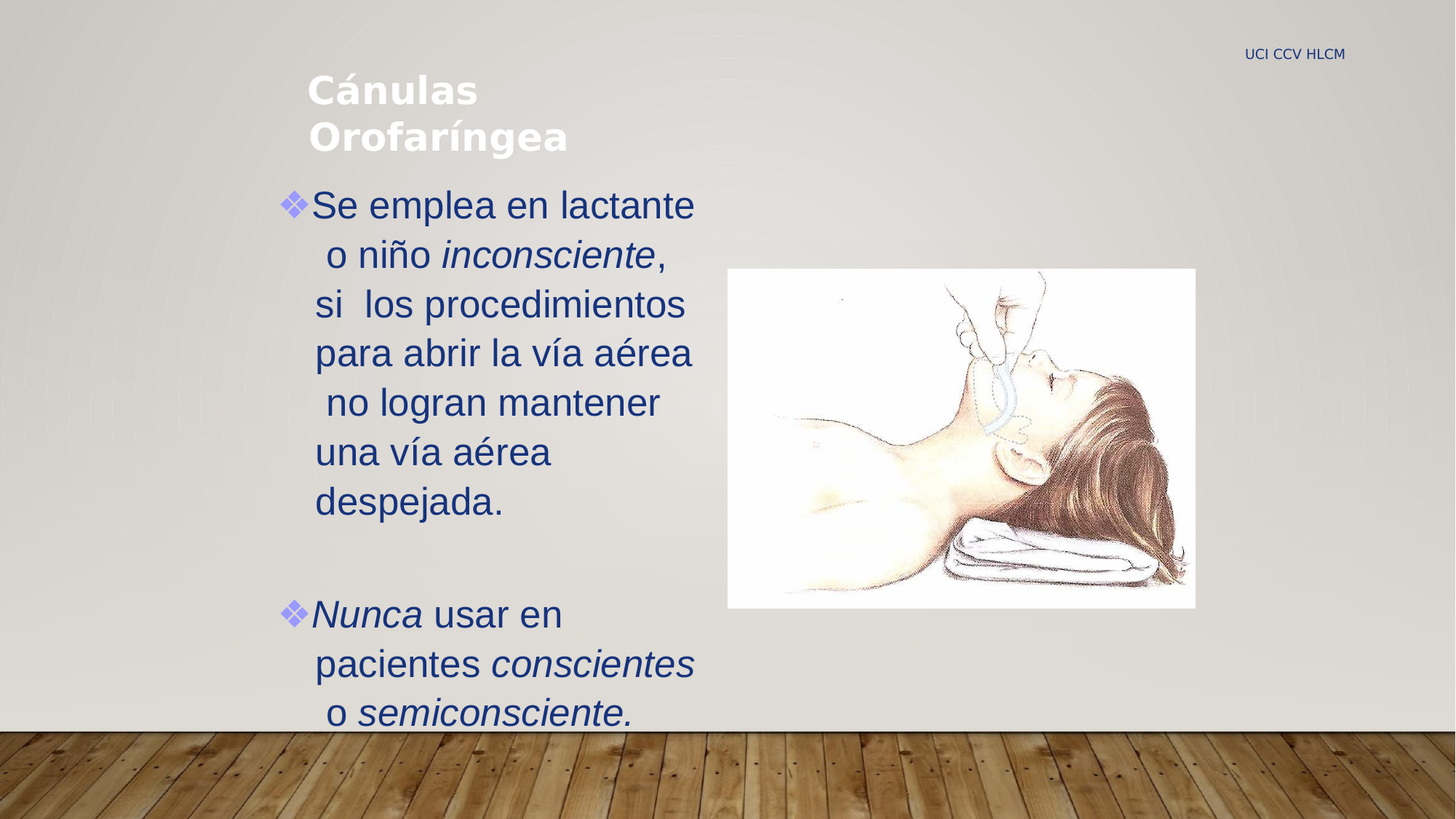

UCI CCV HLCM
Cánulas Orofaríngea
❖Se emplea en lactante  o niño inconsciente, si  los procedimientos  para abrir la vía aérea  no logran mantener  una vía aérea  despejada.

❖Nunca usar en  pacientes conscientes  o semiconsciente.